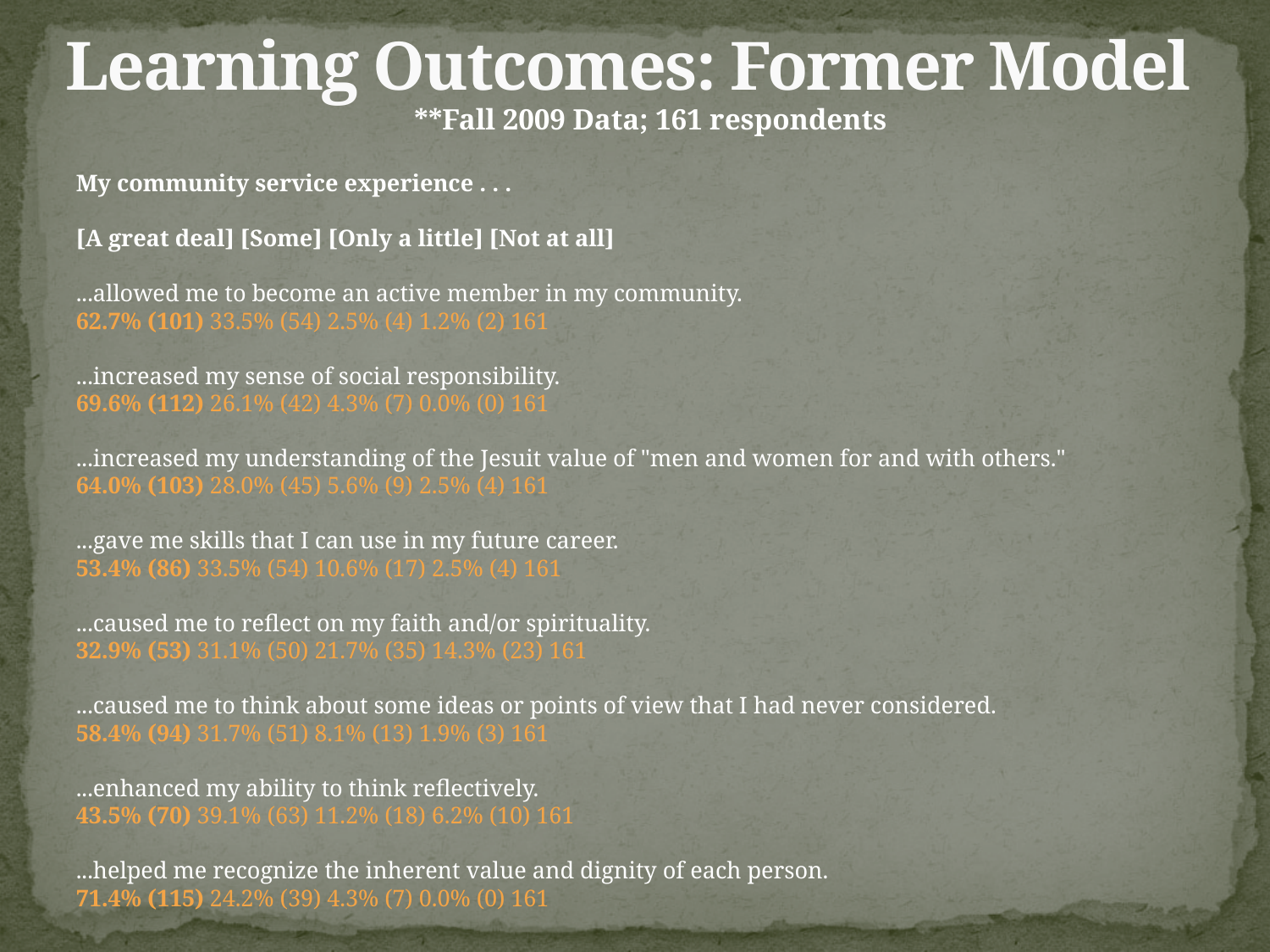

# Learning Outcomes: Former Model
**Fall 2009 Data; 161 respondents
My community service experience . . .
[A great deal] [Some] [Only a little] [Not at all]

...allowed me to become an active member in my community.
62.7% (101) 33.5% (54) 2.5% (4) 1.2% (2) 161
...increased my sense of social responsibility.
69.6% (112) 26.1% (42) 4.3% (7) 0.0% (0) 161
...increased my understanding of the Jesuit value of "men and women for and with others."
64.0% (103) 28.0% (45) 5.6% (9) 2.5% (4) 161
...gave me skills that I can use in my future career.
53.4% (86) 33.5% (54) 10.6% (17) 2.5% (4) 161
...caused me to reflect on my faith and/or spirituality.
32.9% (53) 31.1% (50) 21.7% (35) 14.3% (23) 161
...caused me to think about some ideas or points of view that I had never considered.
58.4% (94) 31.7% (51) 8.1% (13) 1.9% (3) 161
...enhanced my ability to think reflectively.
43.5% (70) 39.1% (63) 11.2% (18) 6.2% (10) 161
...helped me recognize the inherent value and dignity of each person.
71.4% (115) 24.2% (39) 4.3% (7) 0.0% (0) 161